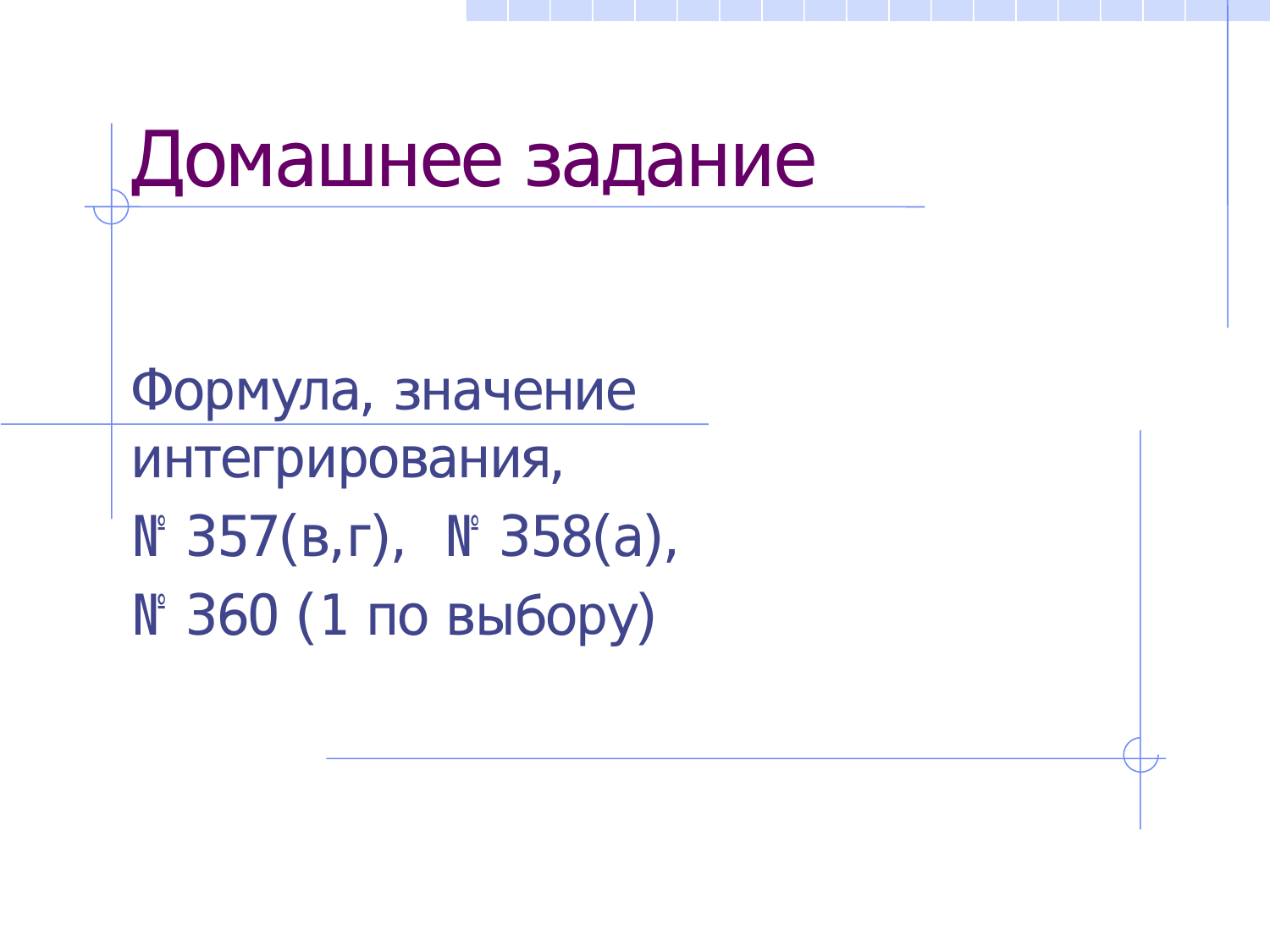

# Домашнее задание
Формула, значение интегрирования,
№ 357(в,г),  № 358(а),
№ 360 (1 по выбору)